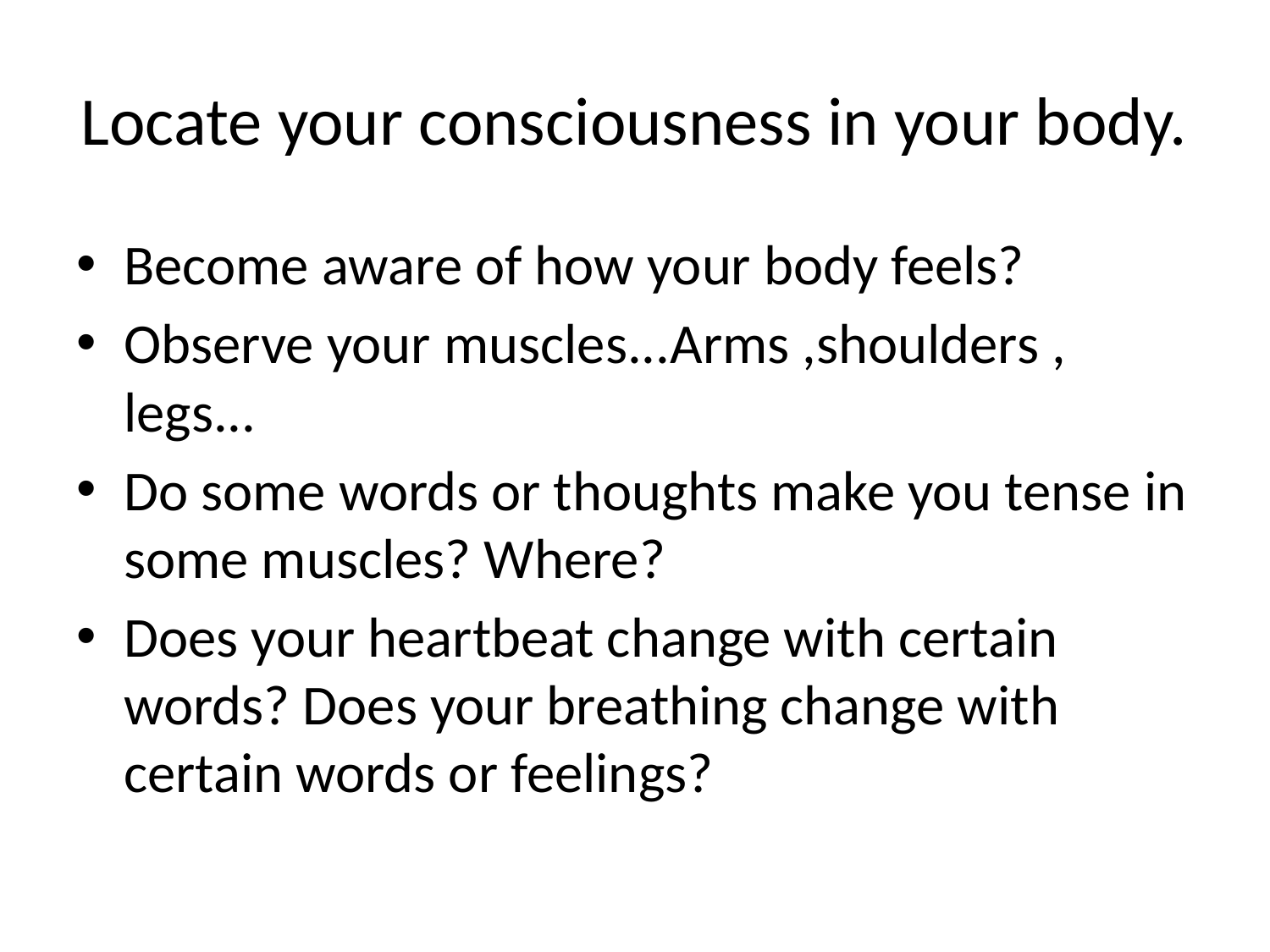

# Locate your consciousness in your body.
Become aware of how your body feels?
Observe your muscles...Arms ,shoulders , legs...
Do some words or thoughts make you tense in some muscles? Where?
Does your heartbeat change with certain words? Does your breathing change with certain words or feelings?